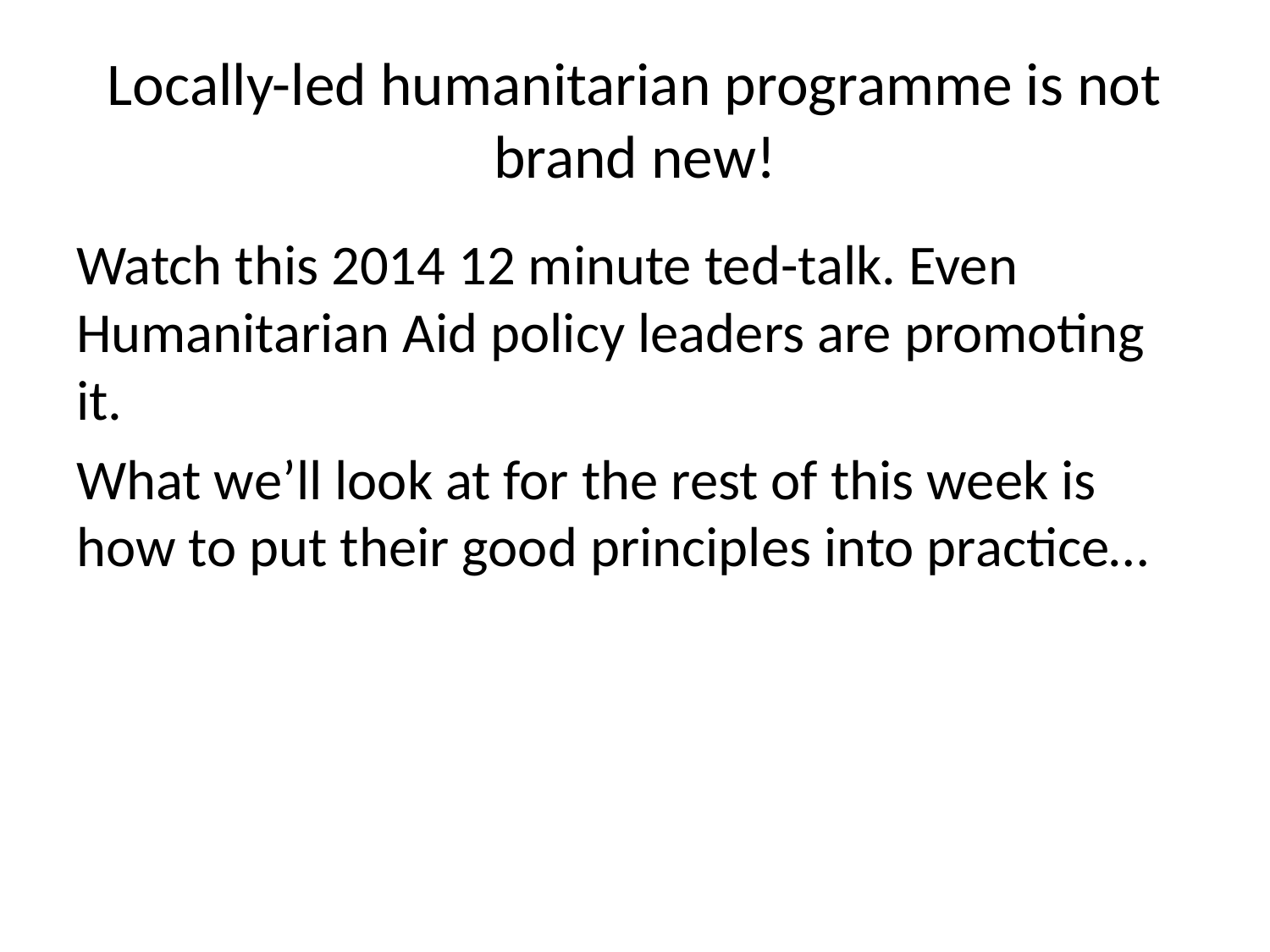

# Locally-led humanitarian programme is not brand new!
Watch this 2014 12 minute ted-talk. Even Humanitarian Aid policy leaders are promoting it.
What we’ll look at for the rest of this week is how to put their good principles into practice…